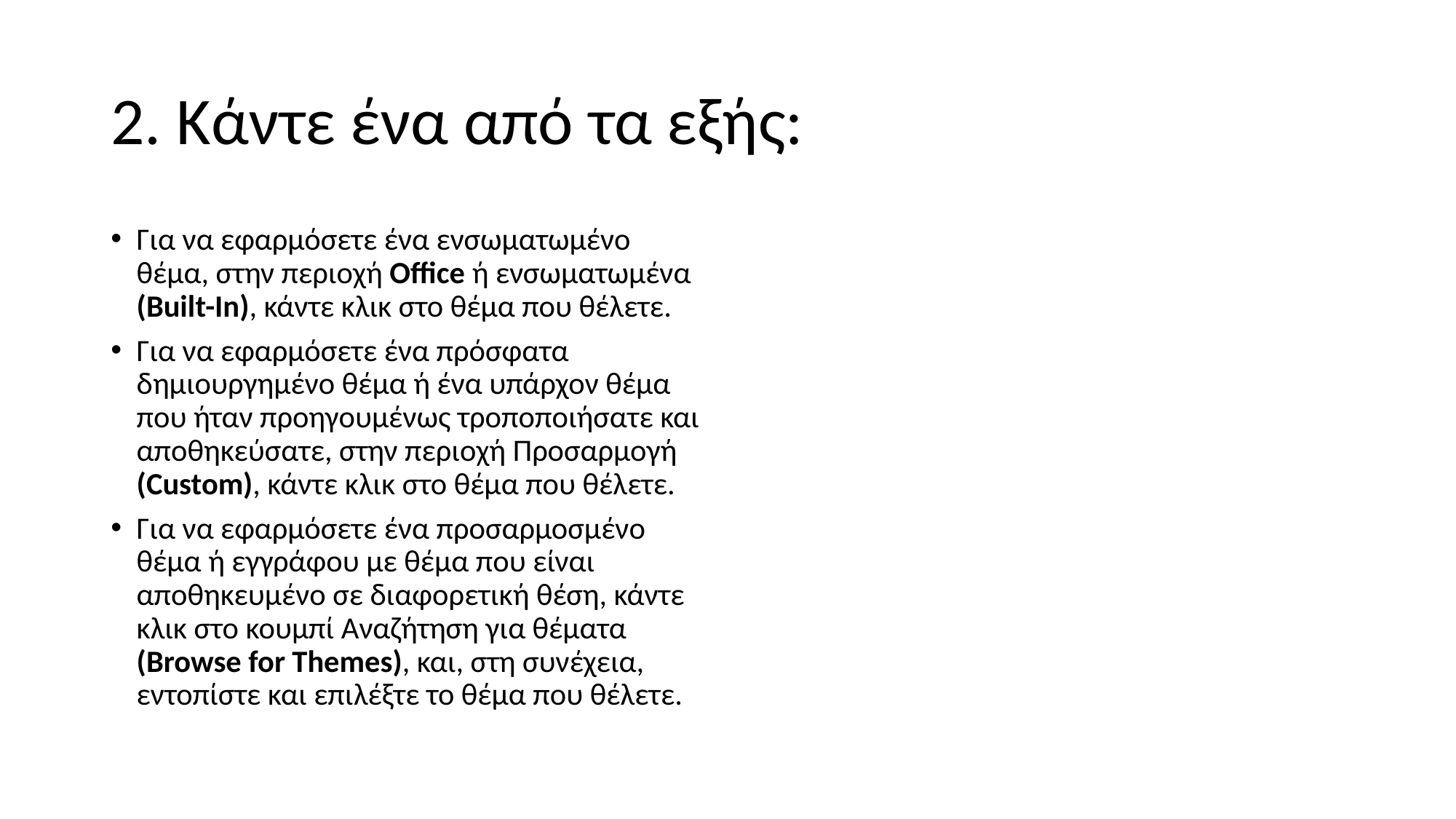

# 2. Κάντε ένα από τα εξής:
Για να εφαρμόσετε ένα ενσωματωμένο θέμα, στην περιοχή Office ή ενσωματωμένα (Built-In), κάντε κλικ στο θέμα που θέλετε.
Για να εφαρμόσετε ένα πρόσφατα δημιουργημένο θέμα ή ένα υπάρχον θέμα που ήταν προηγουμένως τροποποιήσατε και αποθηκεύσατε, στην περιοχή Προσαρμογή (Custom), κάντε κλικ στο θέμα που θέλετε.
Για να εφαρμόσετε ένα προσαρμοσμένο θέμα ή εγγράφου με θέμα που είναι αποθηκευμένο σε διαφορετική θέση, κάντε κλικ στο κουμπί Αναζήτηση για θέματα (Browse for Themes), και, στη συνέχεια, εντοπίστε και επιλέξτε το θέμα που θέλετε.